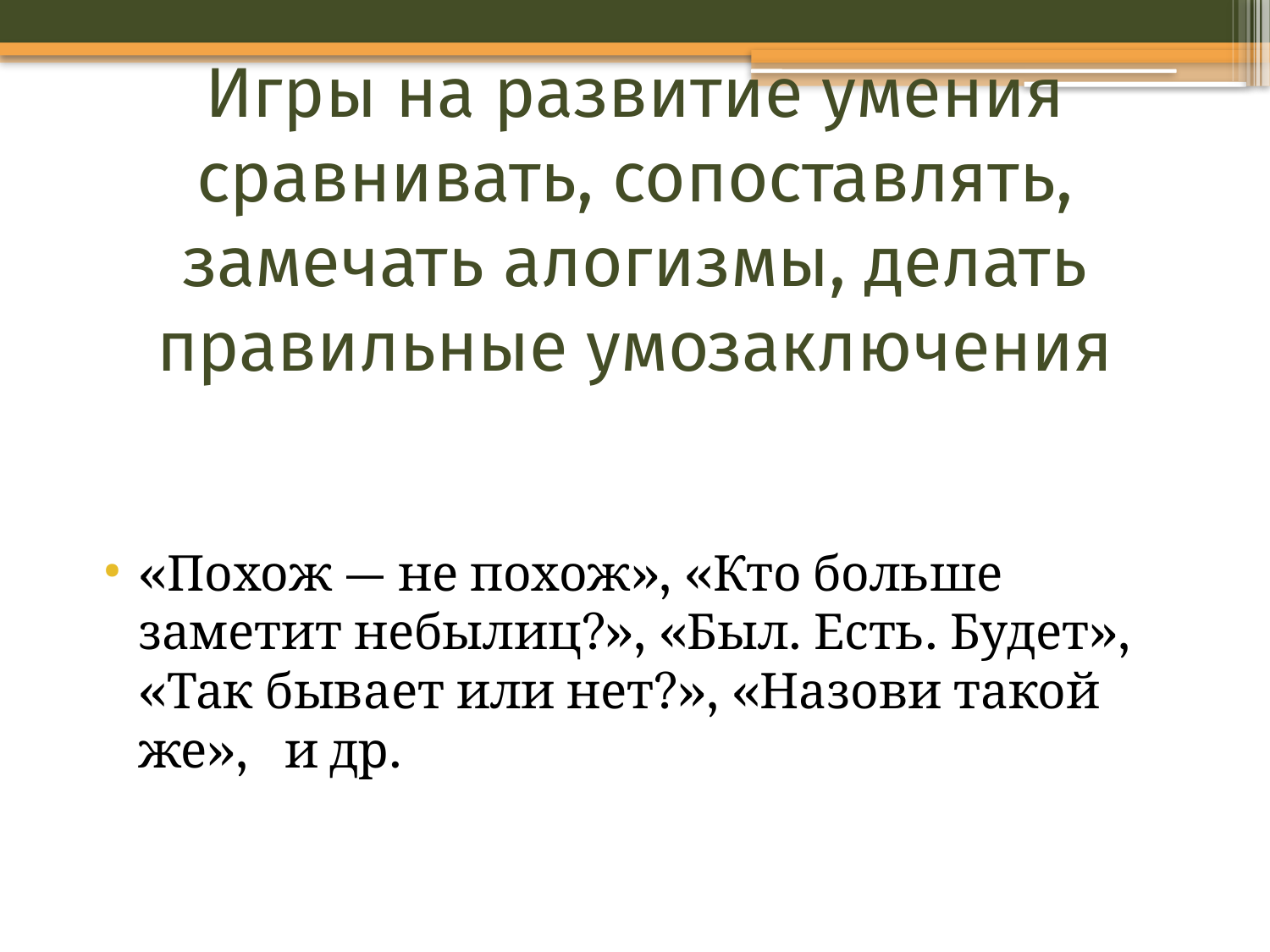

# Игры на развитие умения сравнивать, сопоставлять, замечать алогизмы, делать правильные умозаключения

«Похож — не похож», «Кто больше заметит небылиц?», «Был. Есть. Будет», «Так бывает или нет?», «Назови такой же»,   и др.